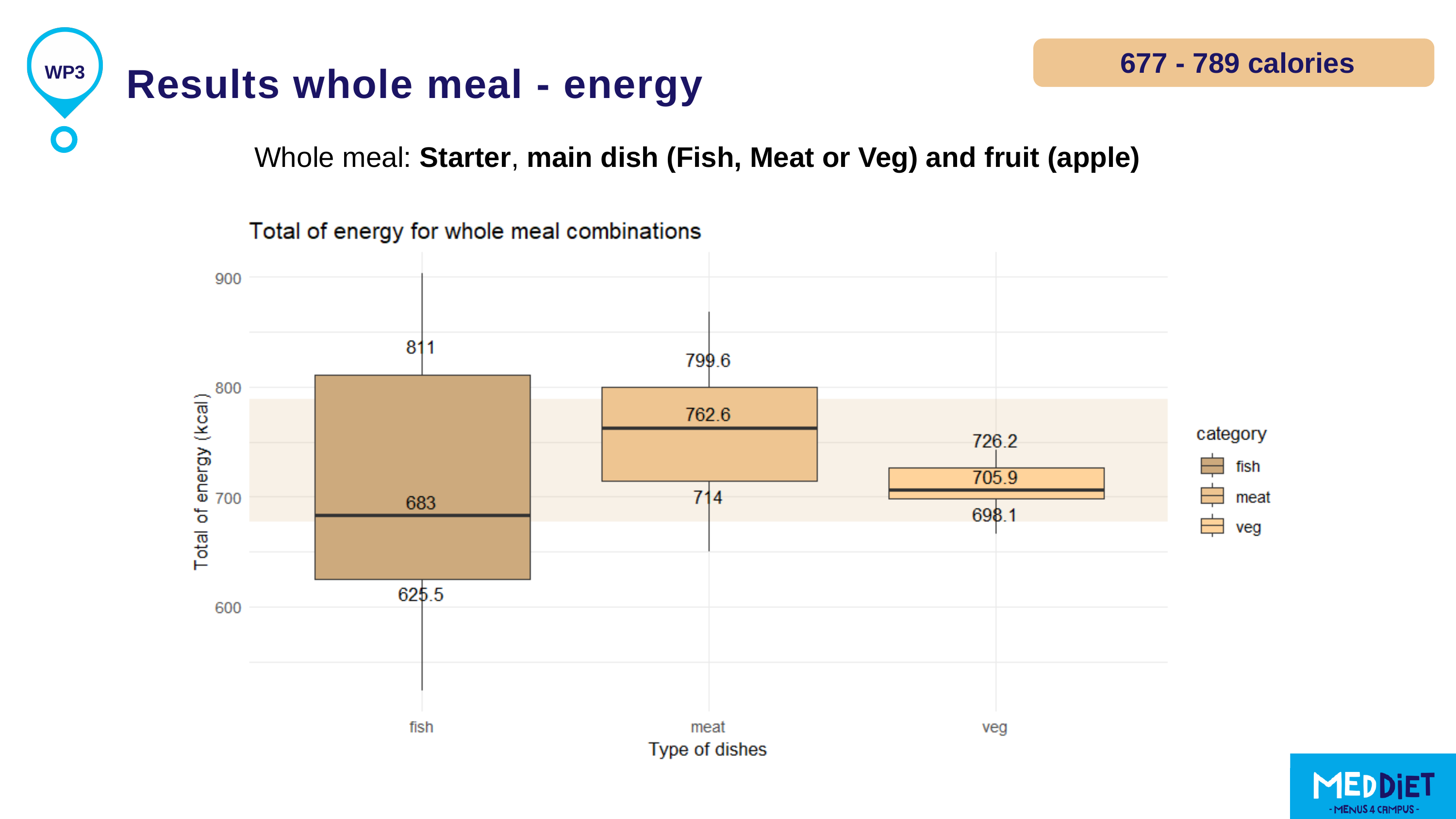

WP3

677 - 789 calories
Results whole meal - energy
Whole meal: Starter, main dish (Fish, Meat or Veg) and fruit (apple)